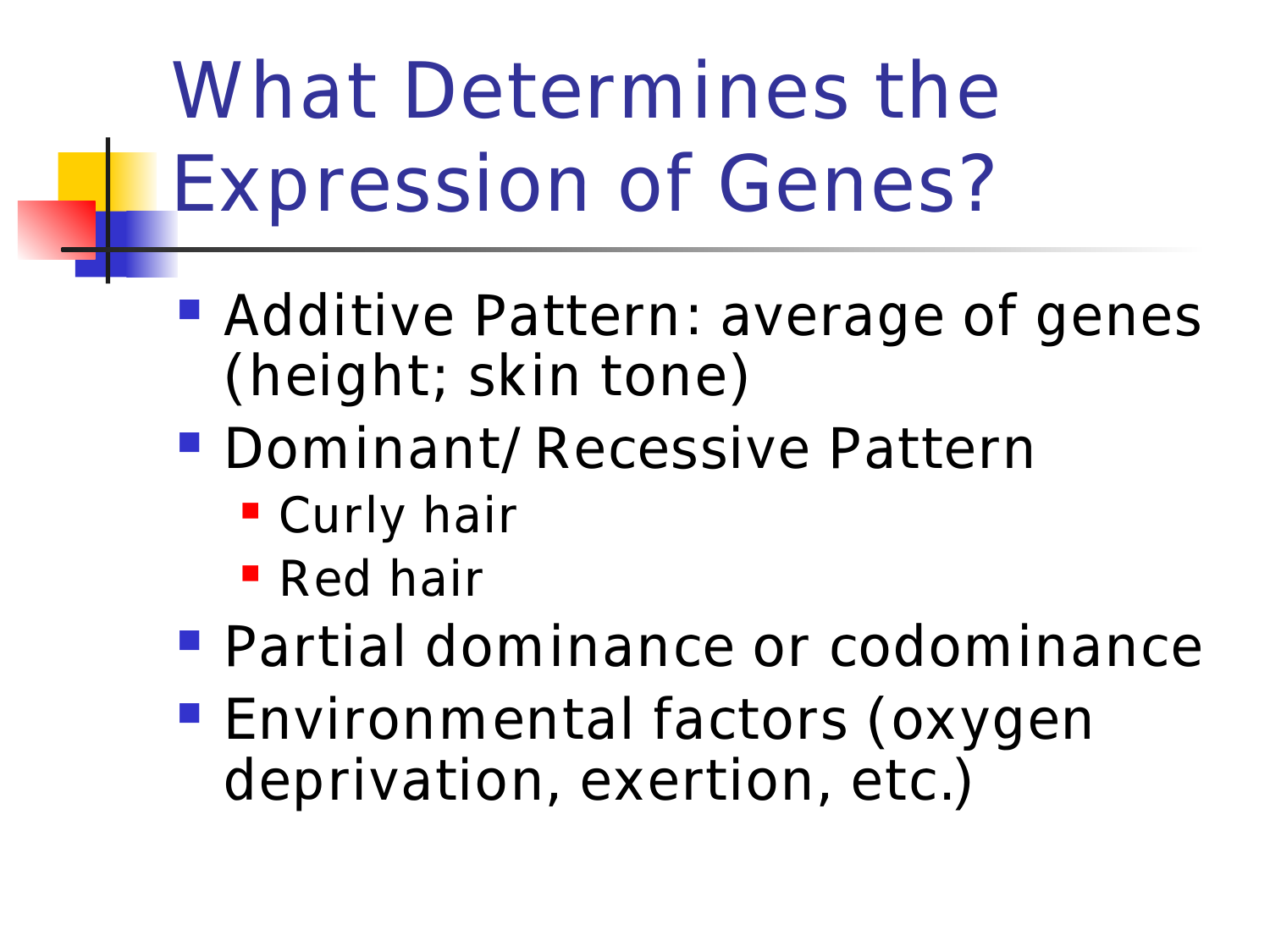

# What Determines the Expression of Genes?
Additive Pattern: average of genes (height; skin tone)
Dominant/Recessive Pattern
Curly hair
Red hair
Partial dominance or codominance
Environmental factors (oxygen deprivation, exertion, etc.)